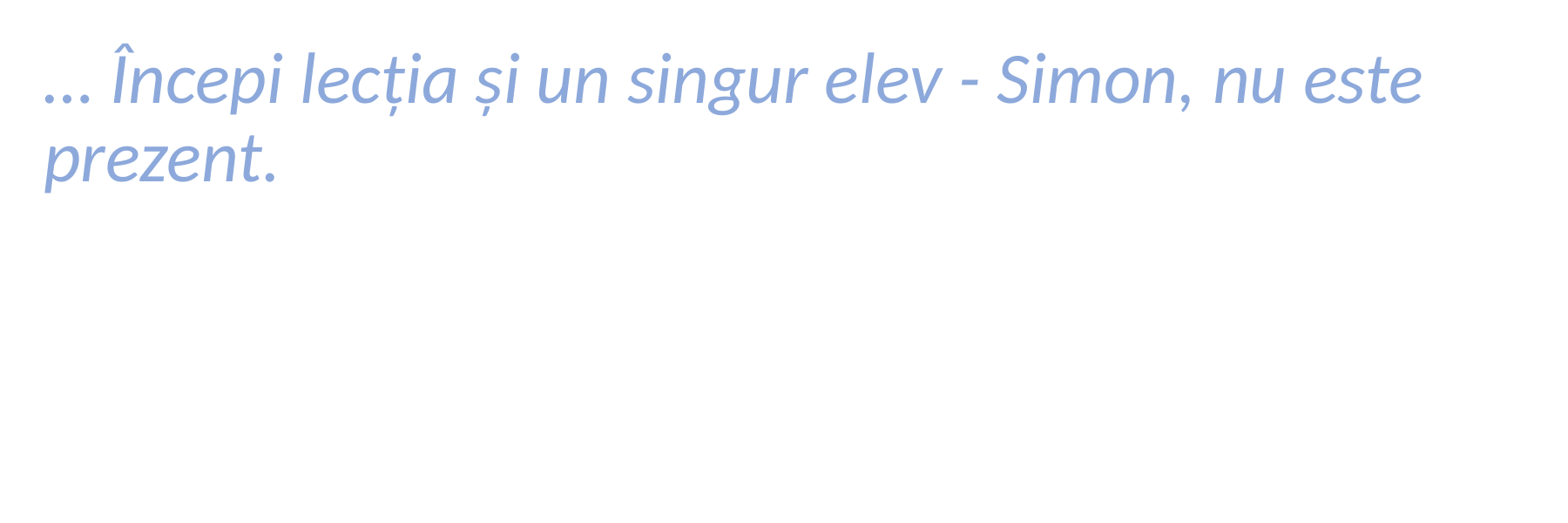

… Începi lecția și un singur elev - Simon, nu este prezent.